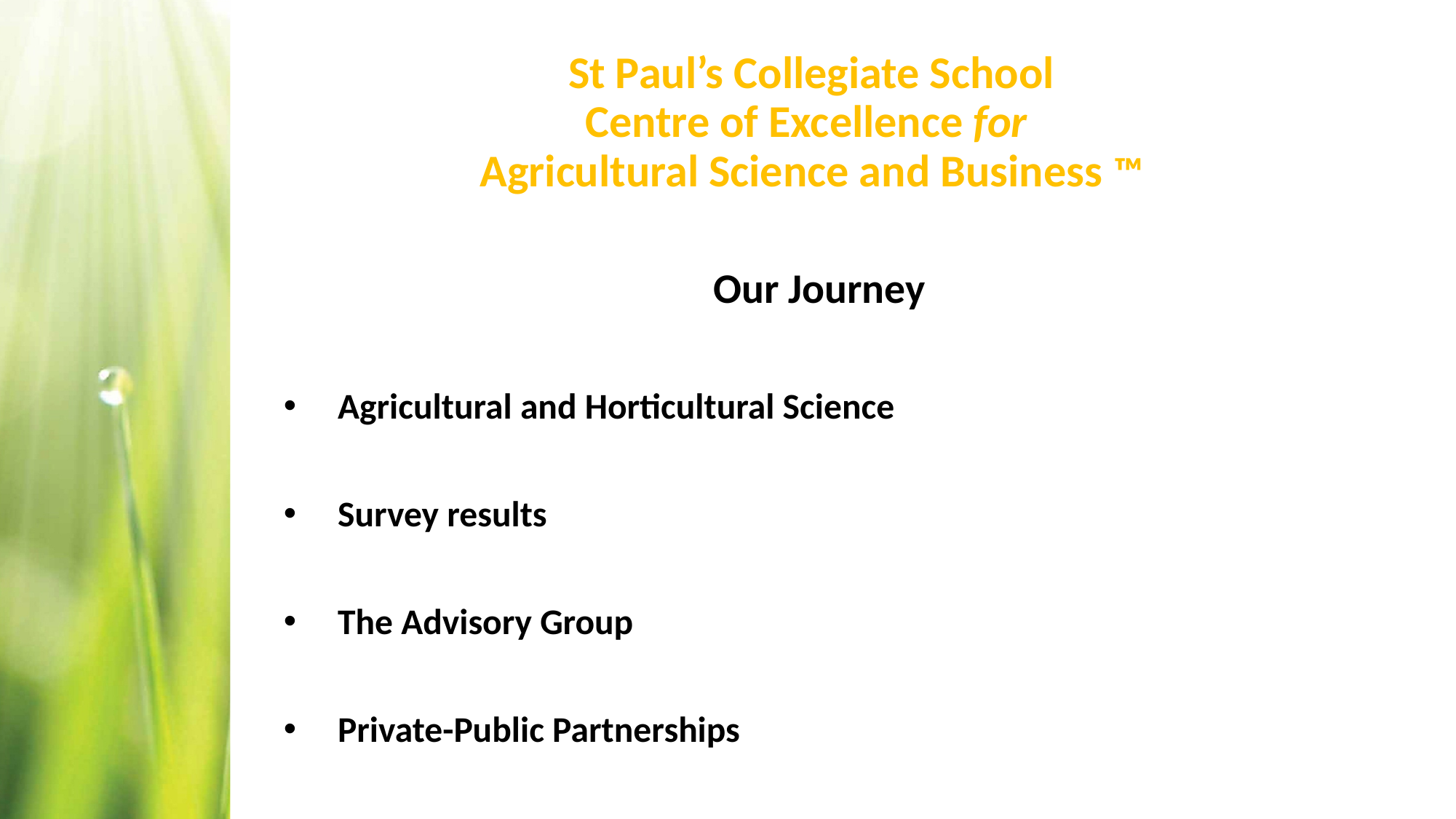

# St Paul’s Collegiate School Centre of Excellence for Agricultural Science and Business ™

Our Journey

Agricultural and Horticultural Science

Survey results

The Advisory Group

Private-Public Partnerships